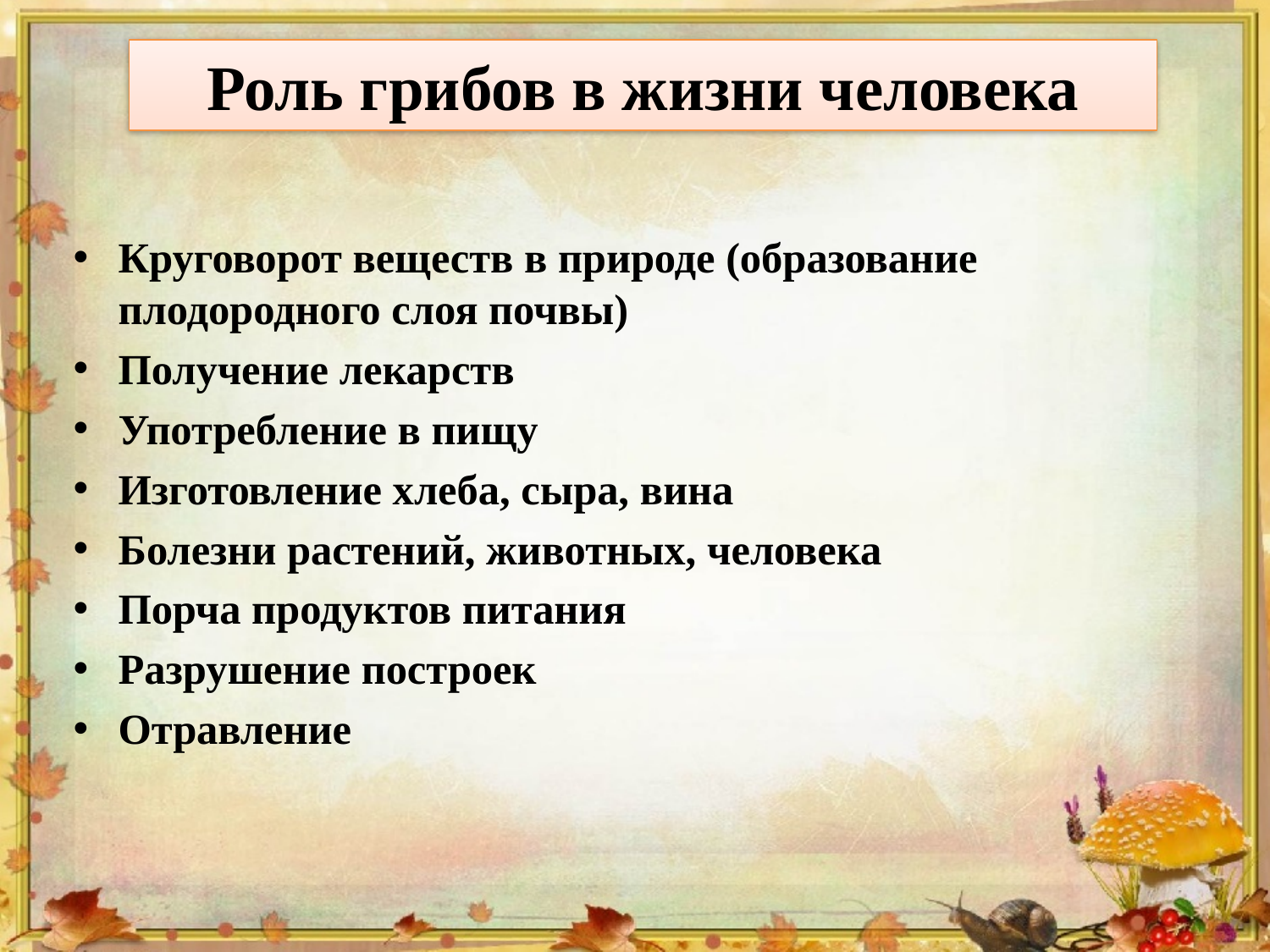

# Роль грибов в жизни человека
Круговорот веществ в природе (образование плодородного слоя почвы)
Получение лекарств
Употребление в пищу
Изготовление хлеба, сыра, вина
Болезни растений, животных, человека
Порча продуктов питания
Разрушение построек
Отравление